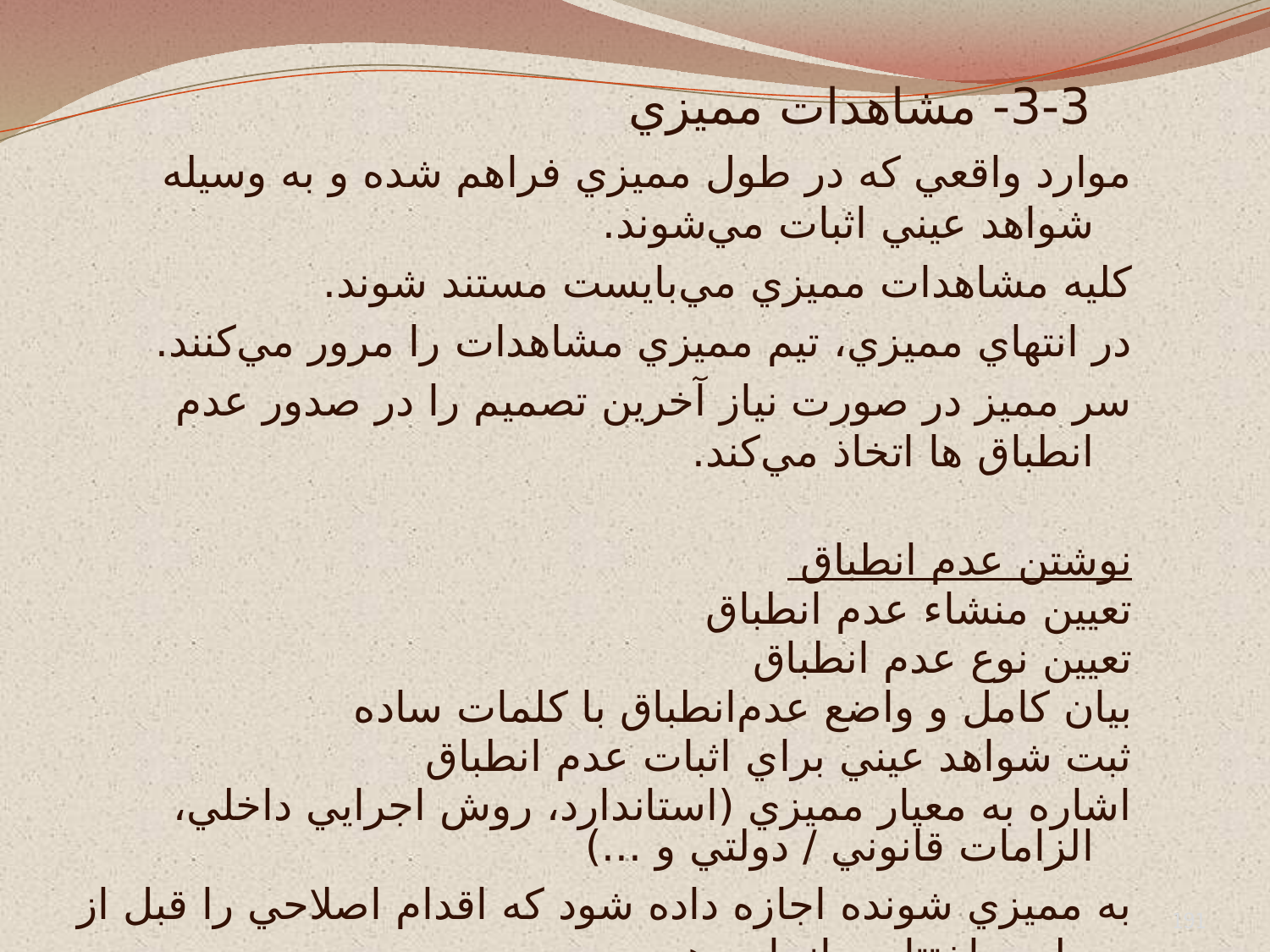

# 3-3- مشاهدات مميزي
موارد واقعي كه در طول مميزي فراهم شده و به وسيله شواهد عيني اثبات مي‌شوند.
كليه مشاهدات مميزي مي‌بايست مستند شوند.
در انتهاي مميزي، تيم مميزي مشاهدات را مرور مي‌كنند.
سر مميز در صورت نياز آخرين تصميم را در صدور عدم انطباق ها اتخاذ مي‌كند.

نوشتن عدم انطباق
تعيين منشاء عدم انطباق
تعيين نوع عدم انطباق
بيان كامل و واضع عدم‌انطباق با كلمات ساده
ثبت شواهد عيني براي اثبات عدم انطباق
اشاره به معيار مميزي (استاندارد، روش اجرايي داخلي، الزامات قانوني / دولتي و ...)
به مميزي شونده اجازه داده شود كه اقدام اصلاحي را قبل از جلسه اختتاميه انجام دهد.
از مميزي  شونده درخواست شود كه عدم انطباق را پذيرفته  و امضاء كند.
191